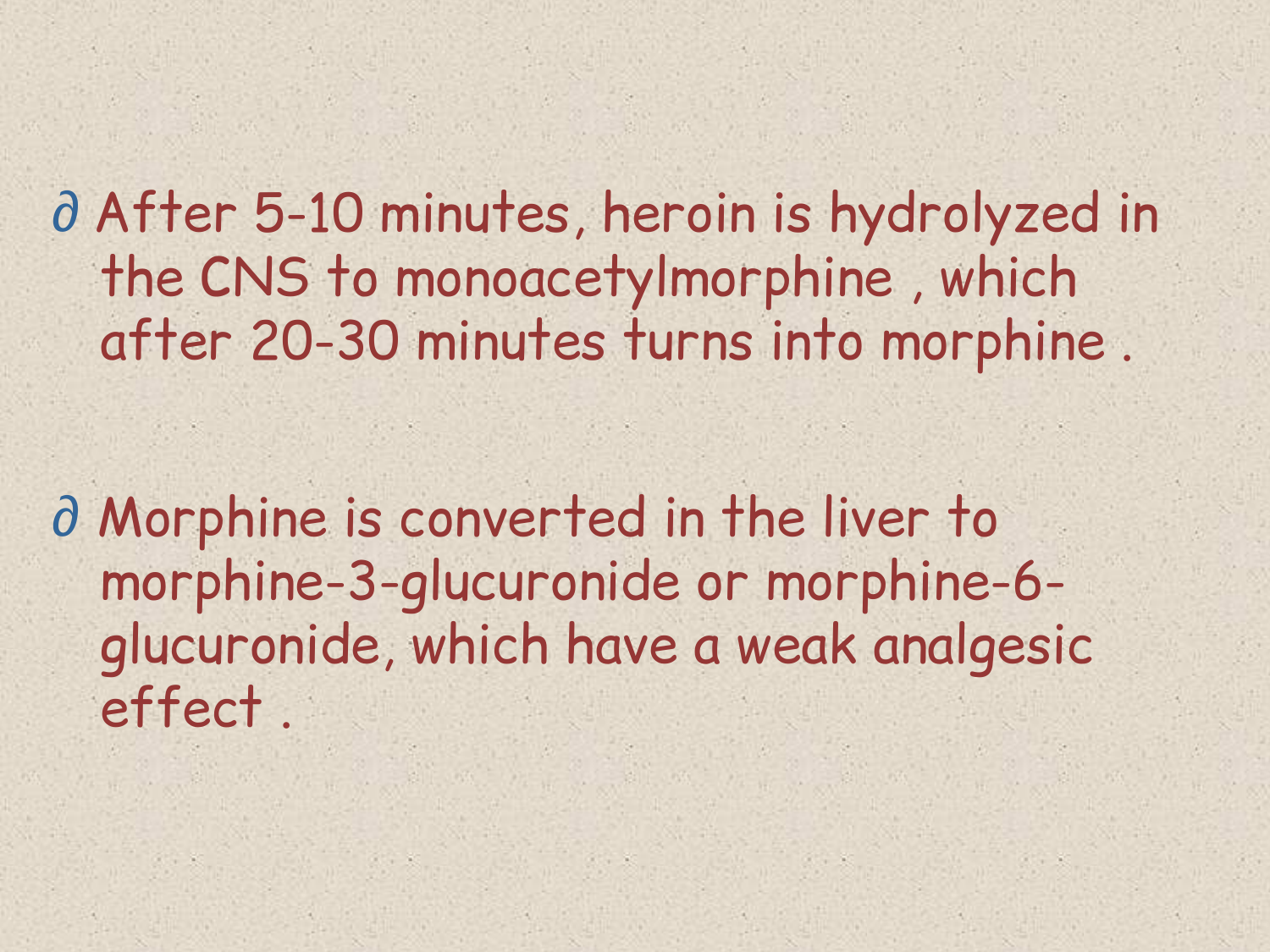

∂ After 5-10 minutes, heroin is hydrolyzed in the CNS to monoacetylmorphine , which after 20-30 minutes turns into morphine .

∂ Morphine is converted in the liver to morphine-3-glucuronide or morphine-6-glucuronide, which have a weak analgesic effect .